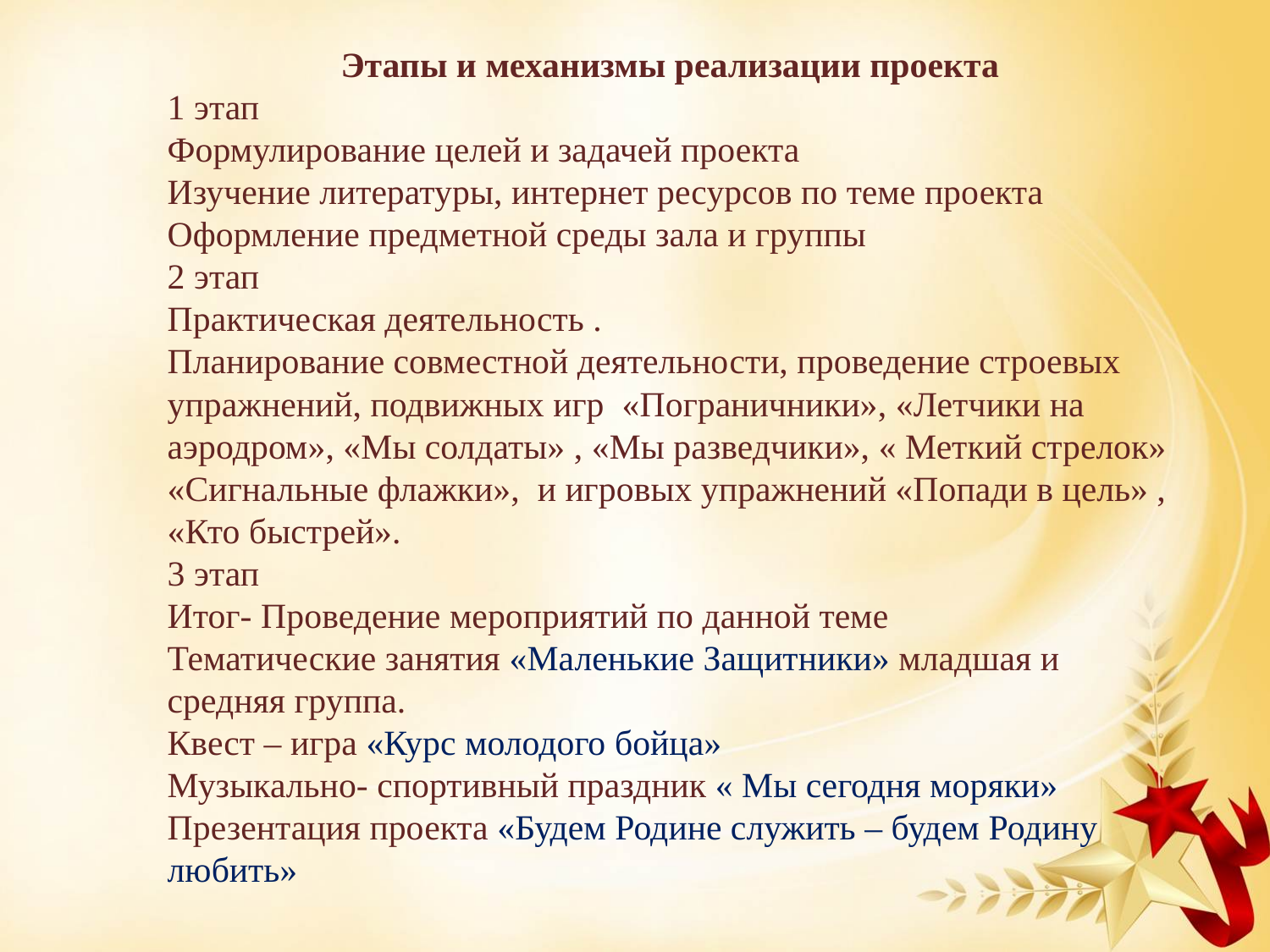

Этапы и механизмы реализации проекта
1 этап
Формулирование целей и задачей проекта
Изучение литературы, интернет ресурсов по теме проекта
Оформление предметной среды зала и группы
2 этап
Практическая деятельность .
Планирование совместной деятельности, проведение строевых упражнений, подвижных игр  «Пограничники», «Летчики на аэродром», «Мы солдаты» , «Мы разведчики», « Меткий стрелок» «Сигнальные флажки»,  и игровых упражнений «Попади в цель» , «Кто быстрей».
3 этап
Итог- Проведение мероприятий по данной теме
Тематические занятия «Маленькие Защитники» младшая и средняя группа.
Квест – игра «Курс молодого бойца»
Музыкально- спортивный праздник « Мы сегодня моряки»
Презентация проекта «Будем Родине служить – будем Родину любить»